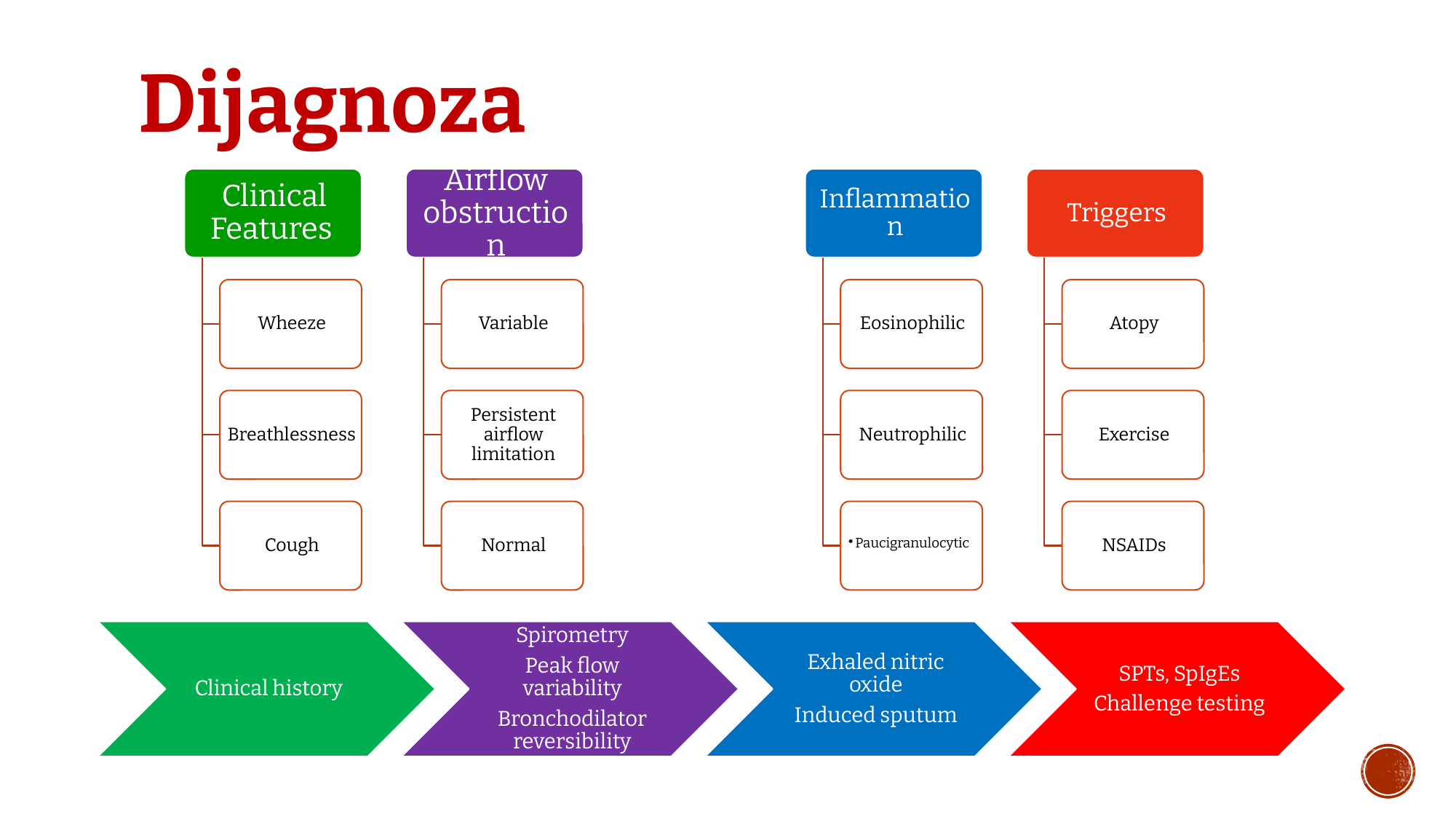

# Dijagnoza
Clinical Features
Wheeze
Breathlessness
Cough
Airflow obstruction
Variable
Persistent airflow limitation
Normal
Inflammation
Eosinophilic
Neutrophilic

Paucigranulocytic
Triggers
Atopy
Exercise
NSAIDs
Clinical history
Spirometry
Peak flow variability
Bronchodilator reversibility
Exhaled nitric oxide
Induced sputum
SPTs, SpIgEs
Challenge testing